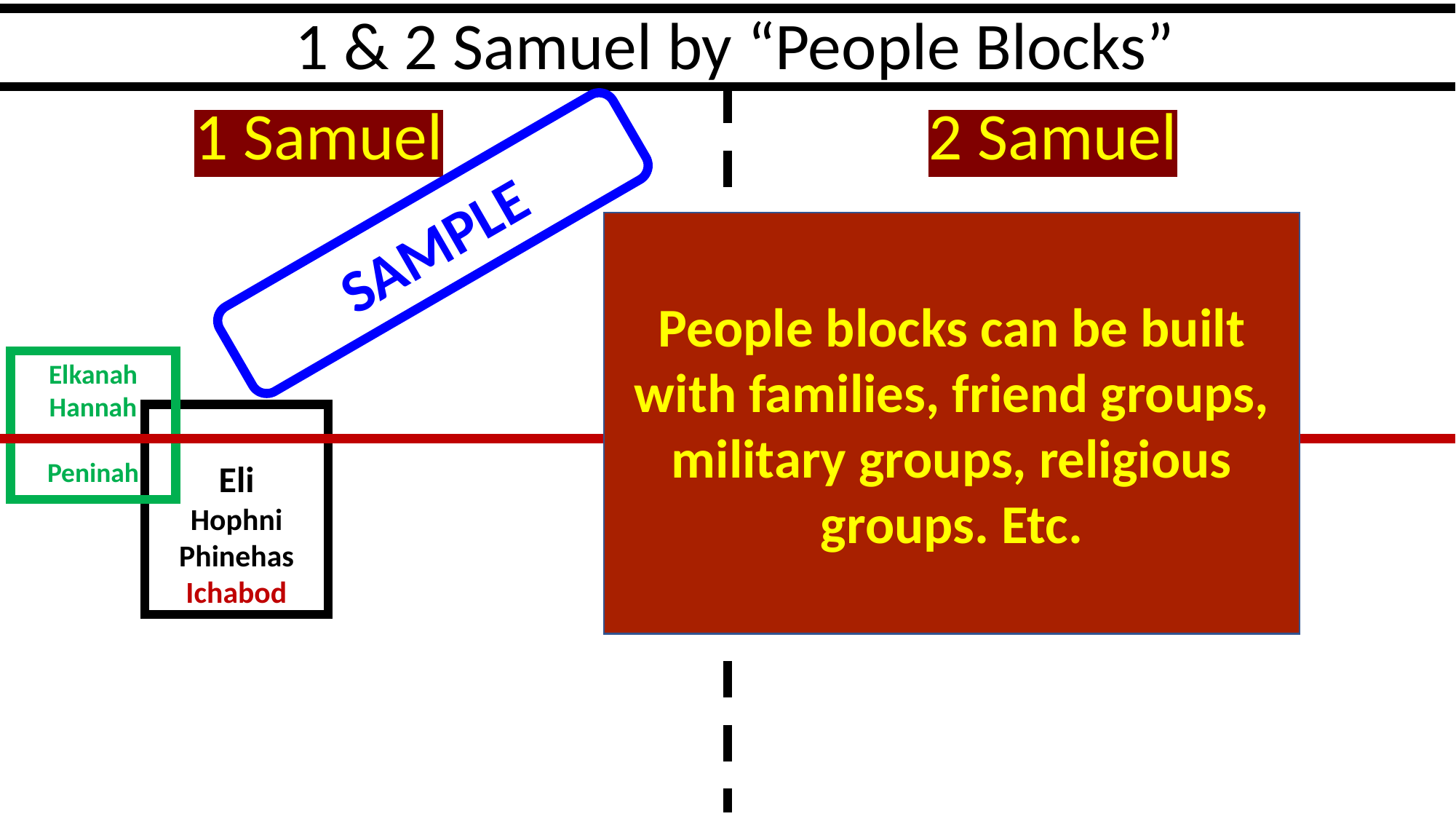

# 1 & 2 Samuel by “People Blocks”
2 Samuel
1 Samuel
SAMPLE
People blocks can be built with families, friend groups, military groups, religious groups. Etc.
Elkanah
Hannah

Peninah
Eli
Hophni Phinehas
Ichabod